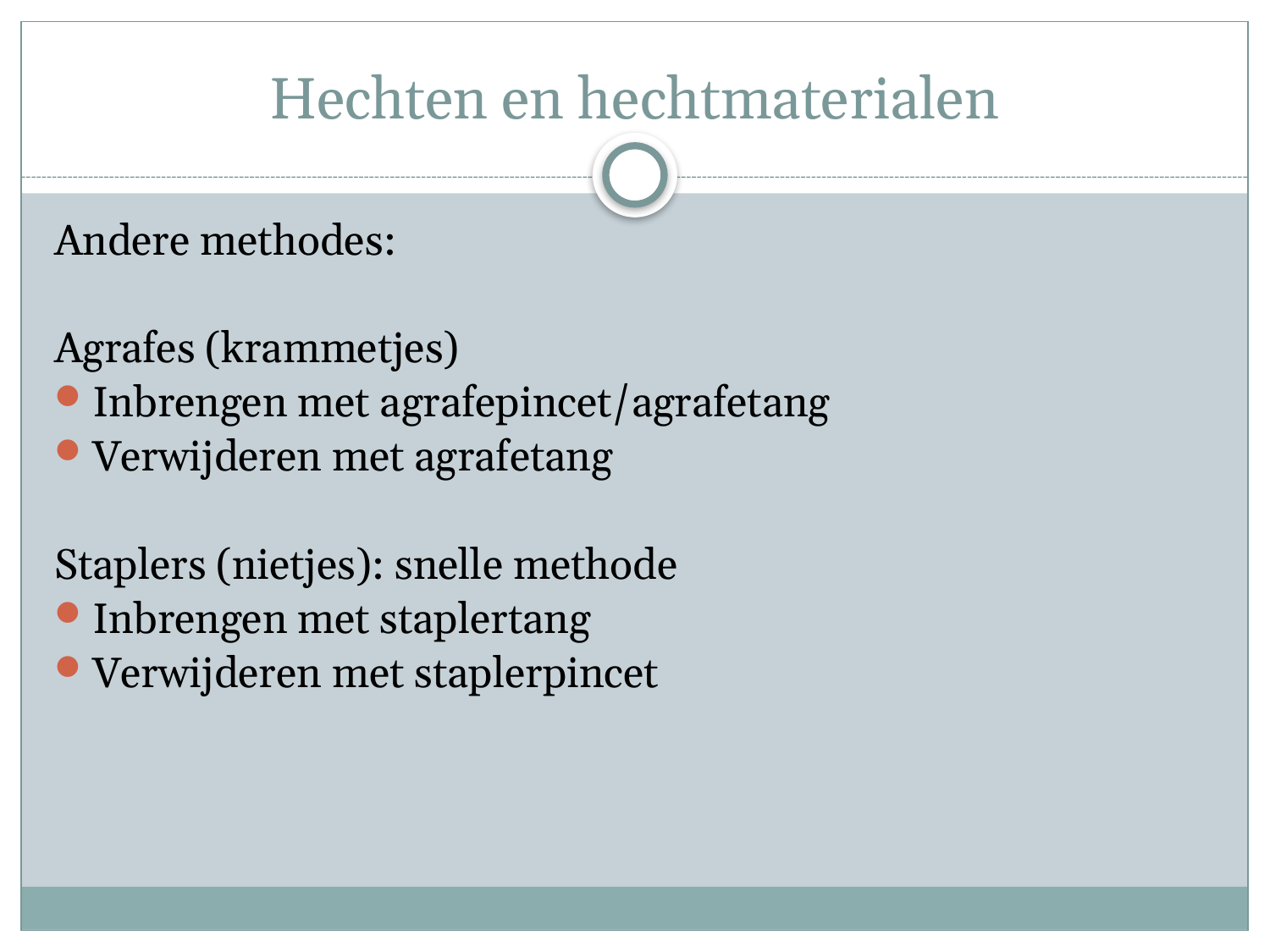

# Hechten en hechtmaterialen
Andere methodes:

Agrafes (krammetjes)
Inbrengen met agrafepincet/agrafetang
Verwijderen met agrafetang

Staplers (nietjes): snelle methode
Inbrengen met staplertang
Verwijderen met staplerpincet